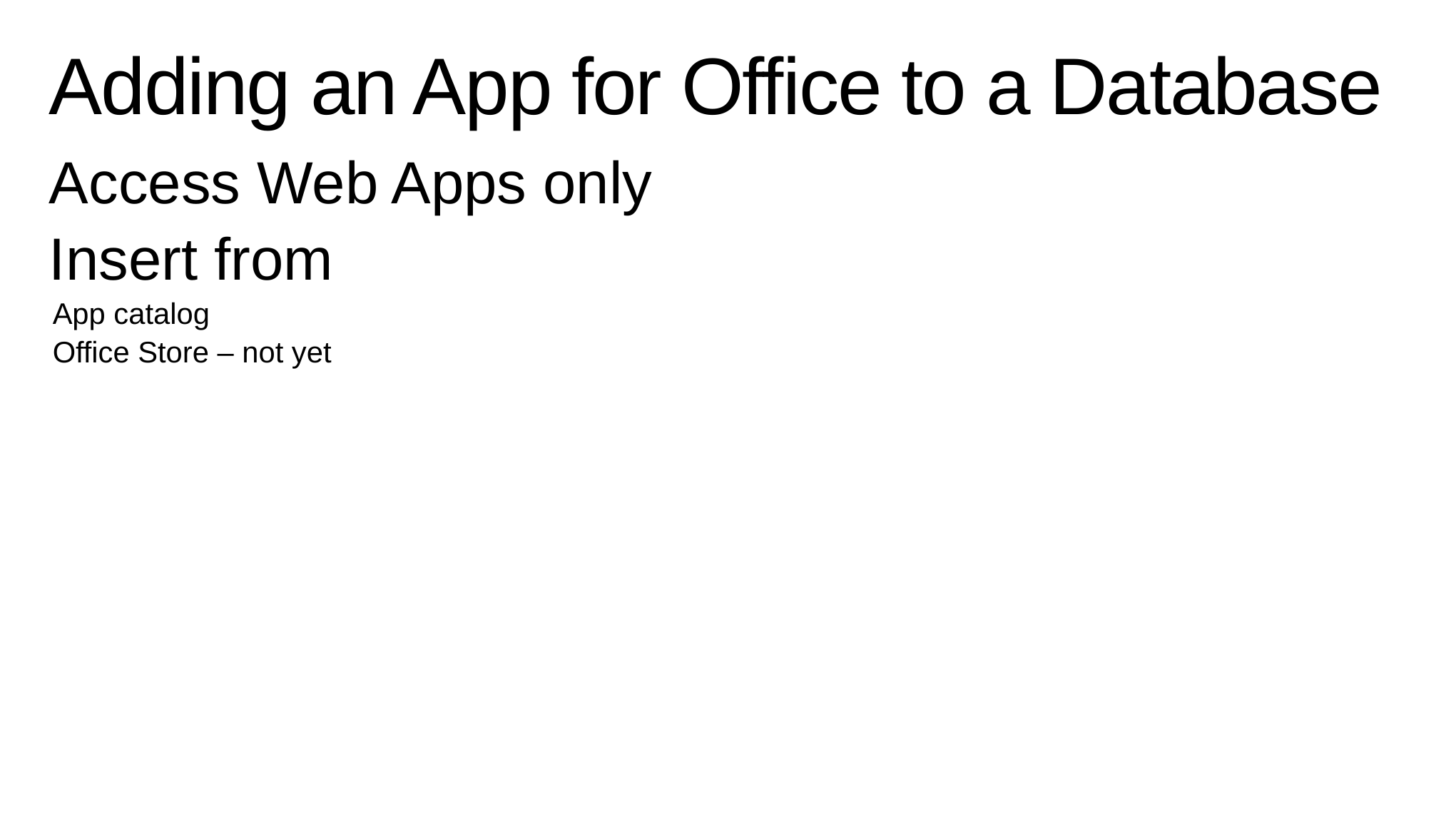

# Adding an App for Office to a Database
Access Web Apps only
Insert from
App catalog
Office Store – not yet